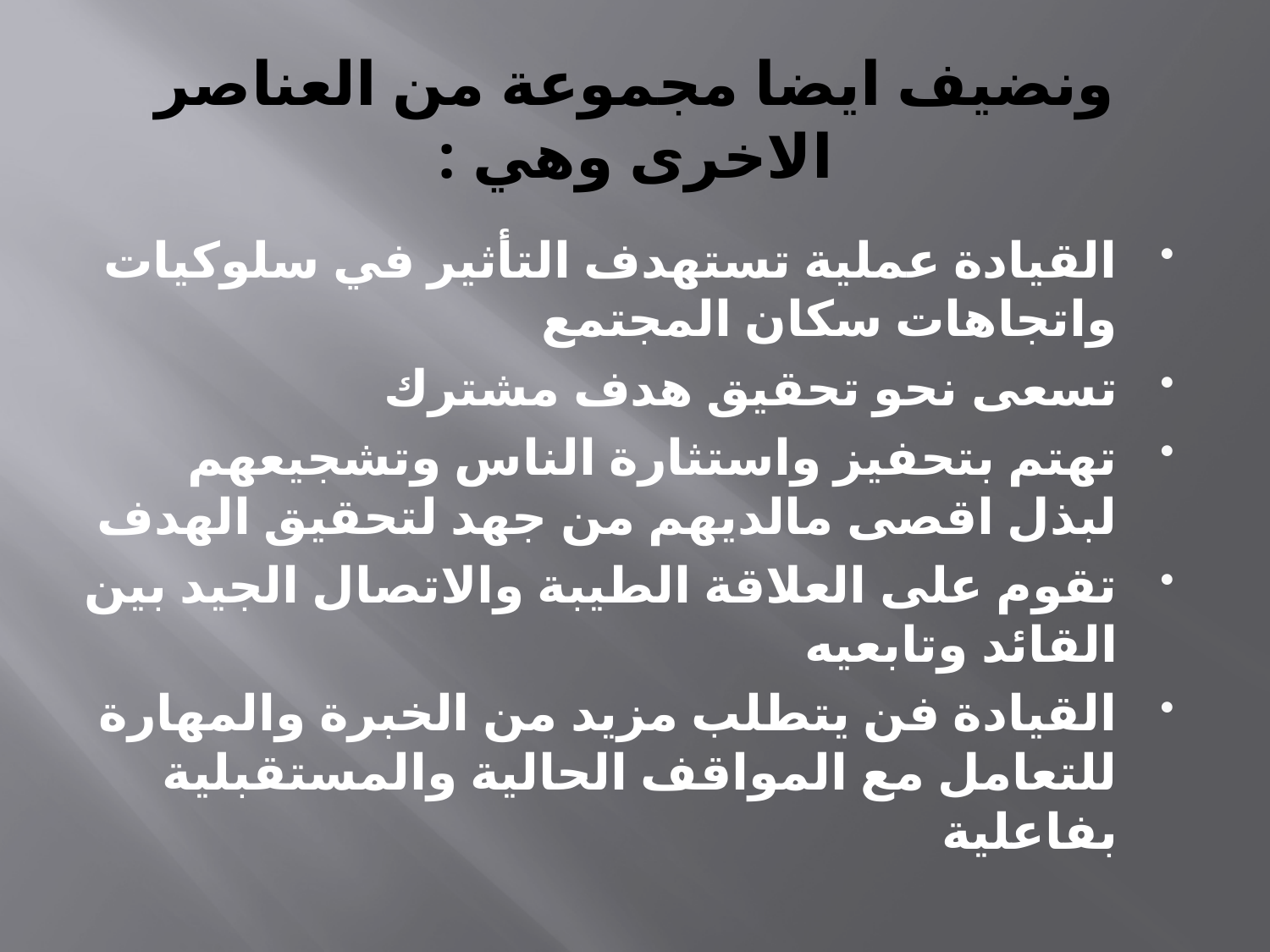

# ونضيف ايضا مجموعة من العناصر الاخرى وهي :
القيادة عملية تستهدف التأثير في سلوكيات واتجاهات سكان المجتمع
تسعى نحو تحقيق هدف مشترك
تهتم بتحفيز واستثارة الناس وتشجيعهم لبذل اقصى مالديهم من جهد لتحقيق الهدف
تقوم على العلاقة الطيبة والاتصال الجيد بين القائد وتابعيه
القيادة فن يتطلب مزيد من الخبرة والمهارة للتعامل مع المواقف الحالية والمستقبلية بفاعلية